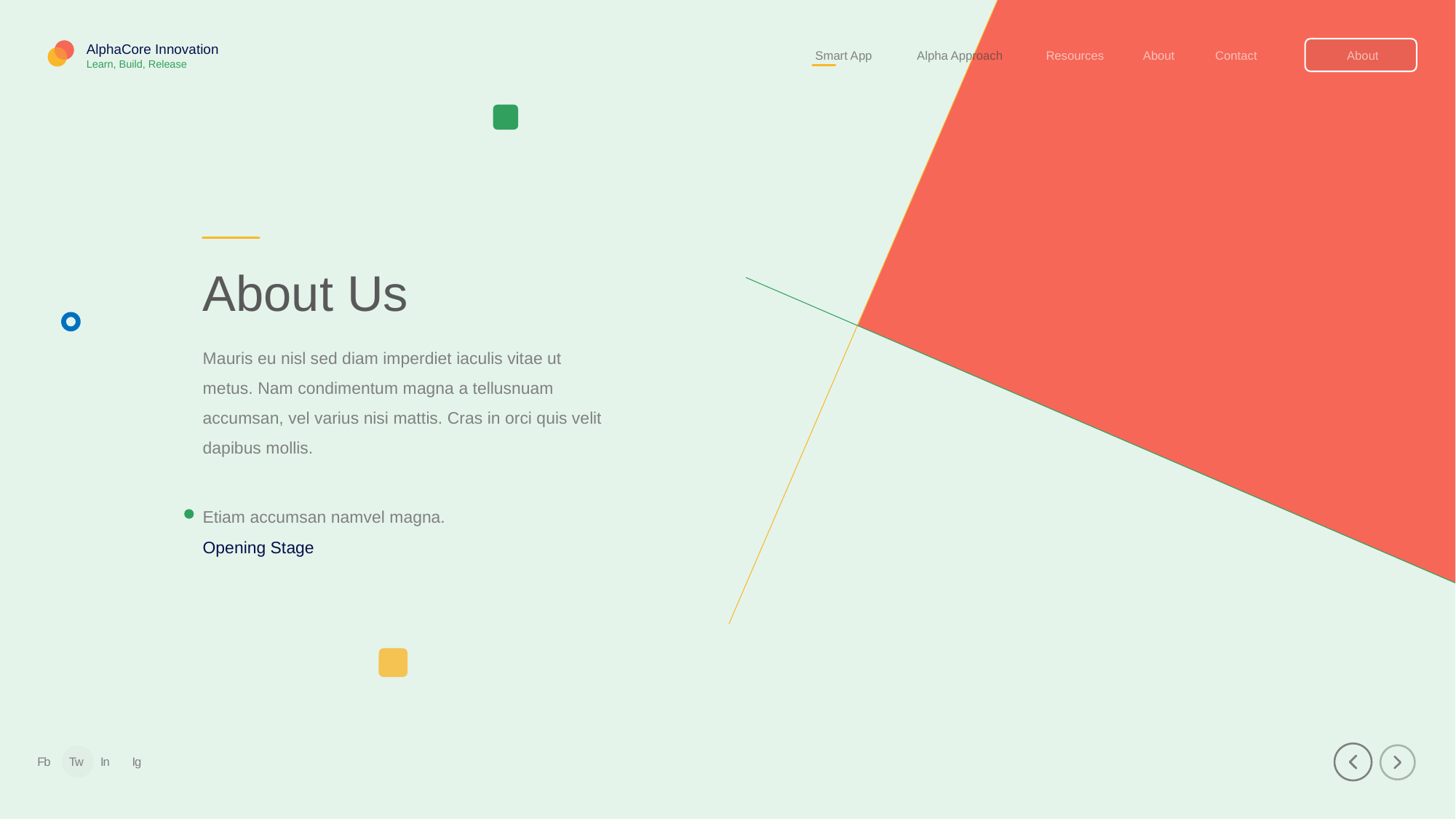

AlphaCore Innovation

Smart App
Alpha Approach
Resources
About
Contact
About
Learn, Build, Release
About Us
Mauris eu nisl sed diam imperdiet iaculis vitae ut metus. Nam condimentum magna a tellusnuam accumsan, vel varius nisi mattis. Cras in orci quis velit dapibus mollis.
Etiam accumsan namvel magna.
Opening Stage

Fb
Tw
In
Ig